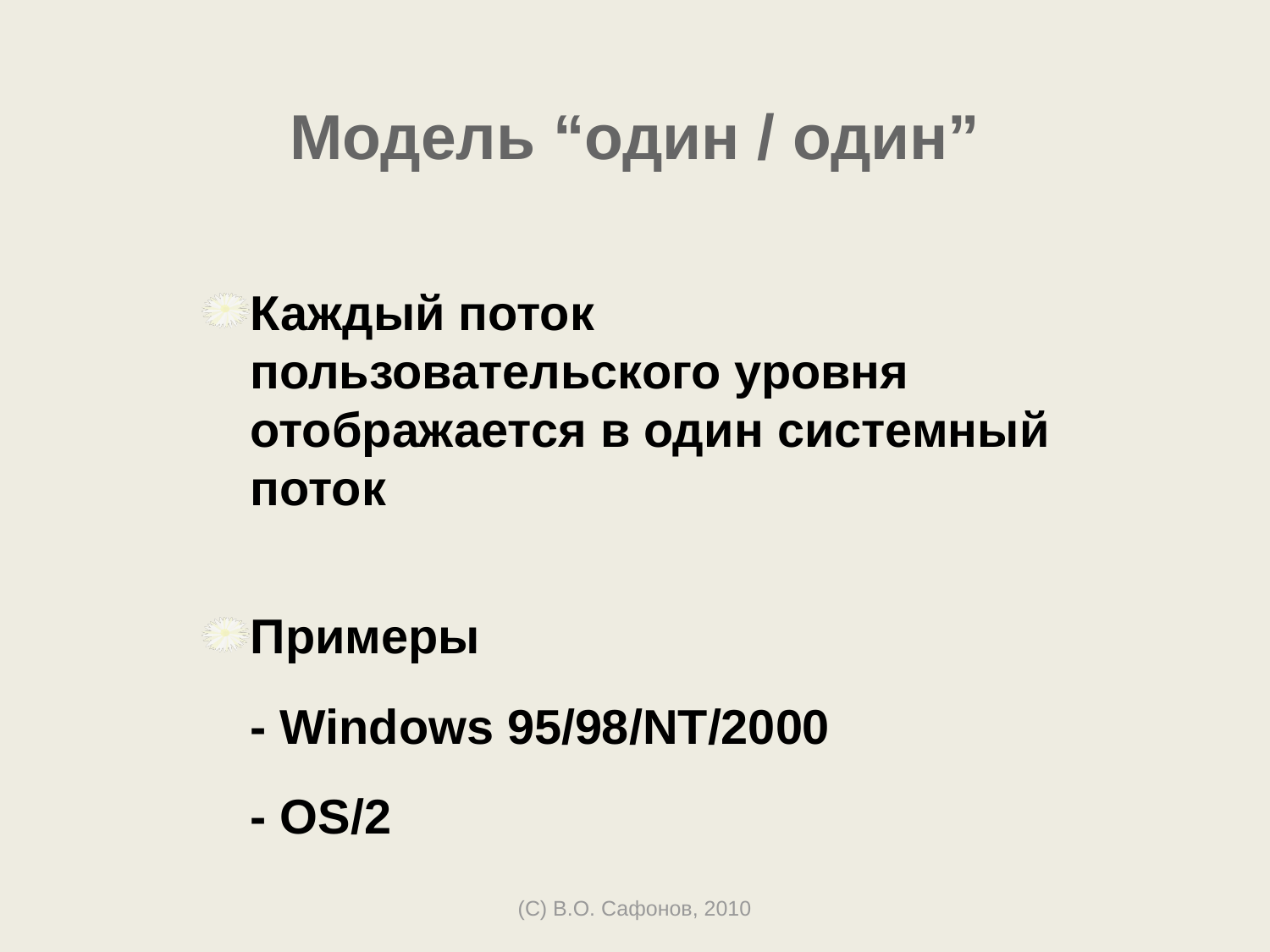

# Модель “один / один”
Каждый поток пользовательского уровня отображается в один системный поток
Примеры
	- Windows 95/98/NT/2000
	- OS/2

(C) В.О. Сафонов, 2010